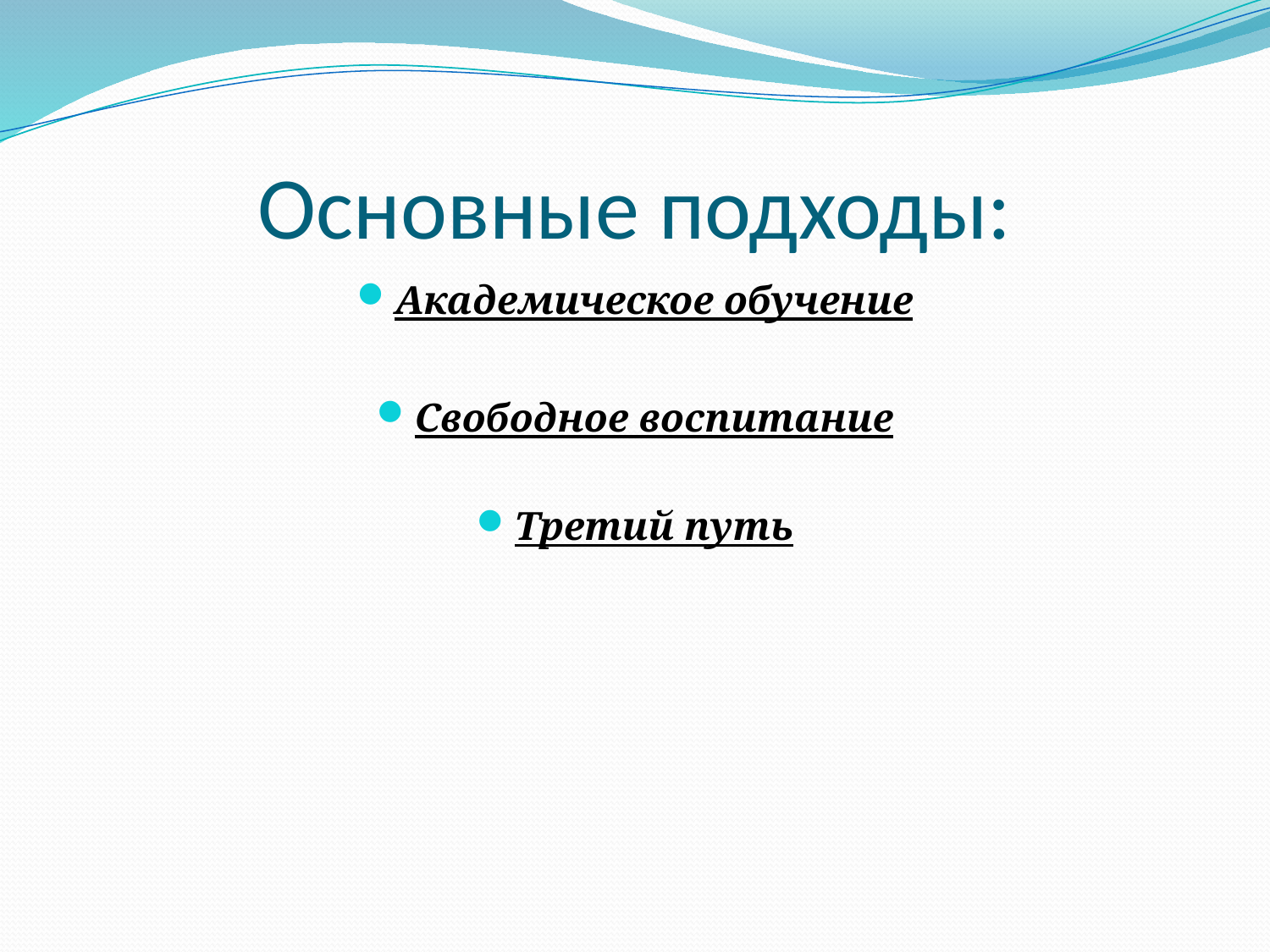

# Основные подходы:

Академическое обучение

Свободное воспитание

Третий путь